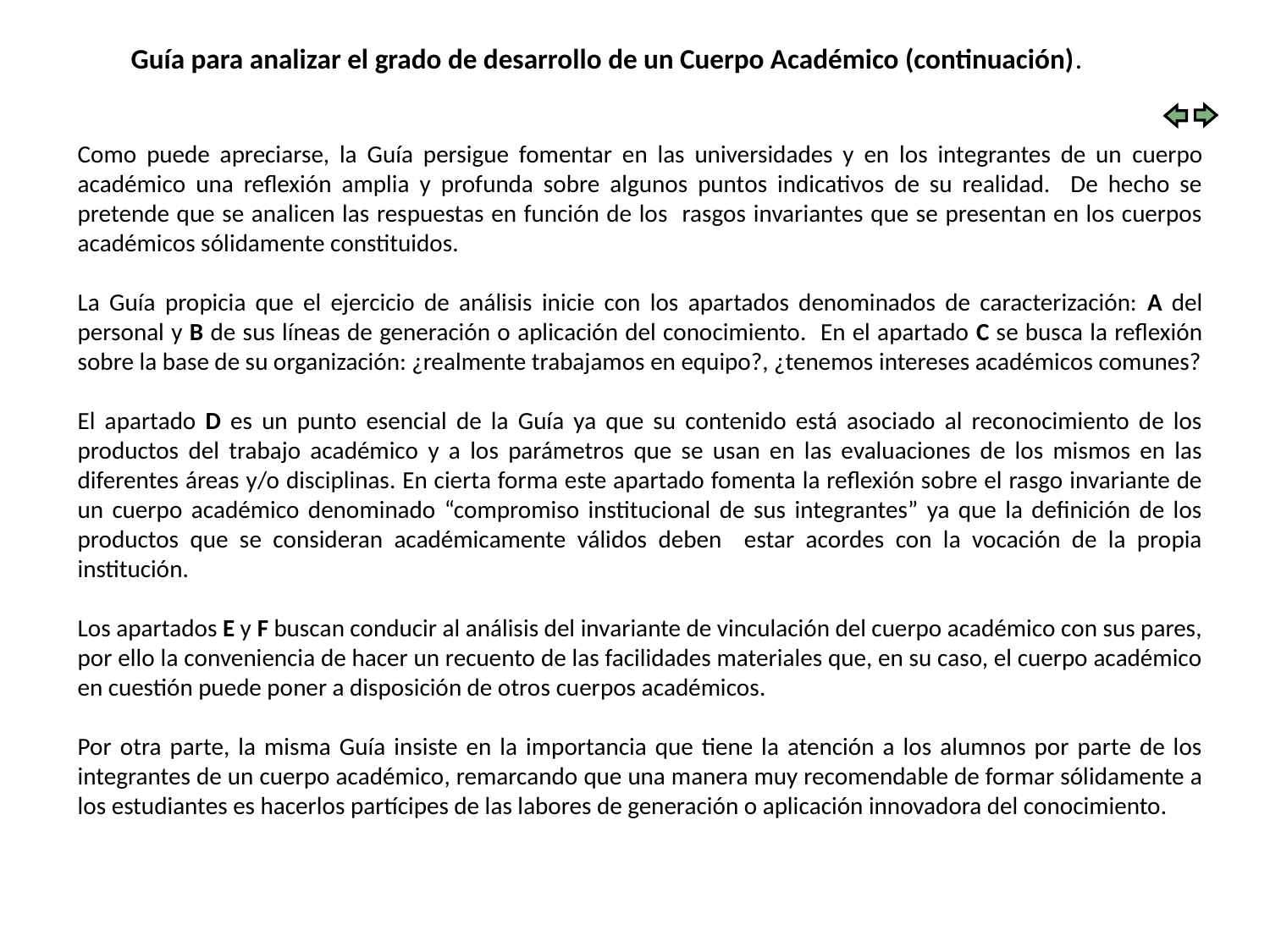

Guía para analizar el grado de desarrollo de un Cuerpo Académico (continuación).

Como puede apreciarse, la Guía persigue fomentar en las universidades y en los integrantes de un cuerpo académico una reflexión amplia y profunda sobre algunos puntos indicativos de su realidad.  De hecho se pretende que se analicen las respuestas en función de los  rasgos invariantes que se presentan en los cuerpos académicos sólidamente constituidos.

La Guía propicia que el ejercicio de análisis inicie con los apartados denominados de caracterización: A del personal y B de sus líneas de generación o aplicación del conocimiento.  En el apartado C se busca la reflexión sobre la base de su organización: ¿realmente trabajamos en equipo?, ¿tenemos intereses académicos comunes?

El apartado D es un punto esencial de la Guía ya que su contenido está asociado al reconocimiento de los productos del trabajo académico y a los parámetros que se usan en las evaluaciones de los mismos en las diferentes áreas y/o disciplinas. En cierta forma este apartado fomenta la reflexión sobre el rasgo invariante de un cuerpo académico denominado “compromiso institucional de sus integrantes” ya que la definición de los productos que se consideran académicamente válidos deben  estar acordes con la vocación de la propia institución.

Los apartados E y F buscan conducir al análisis del invariante de vinculación del cuerpo académico con sus pares, por ello la conveniencia de hacer un recuento de las facilidades materiales que, en su caso, el cuerpo académico en cuestión puede poner a disposición de otros cuerpos académicos.

Por otra parte, la misma Guía insiste en la importancia que tiene la atención a los alumnos por parte de los integrantes de un cuerpo académico, remarcando que una manera muy recomendable de formar sólidamente a los estudiantes es hacerlos partícipes de las labores de generación o aplicación innovadora del conocimiento.